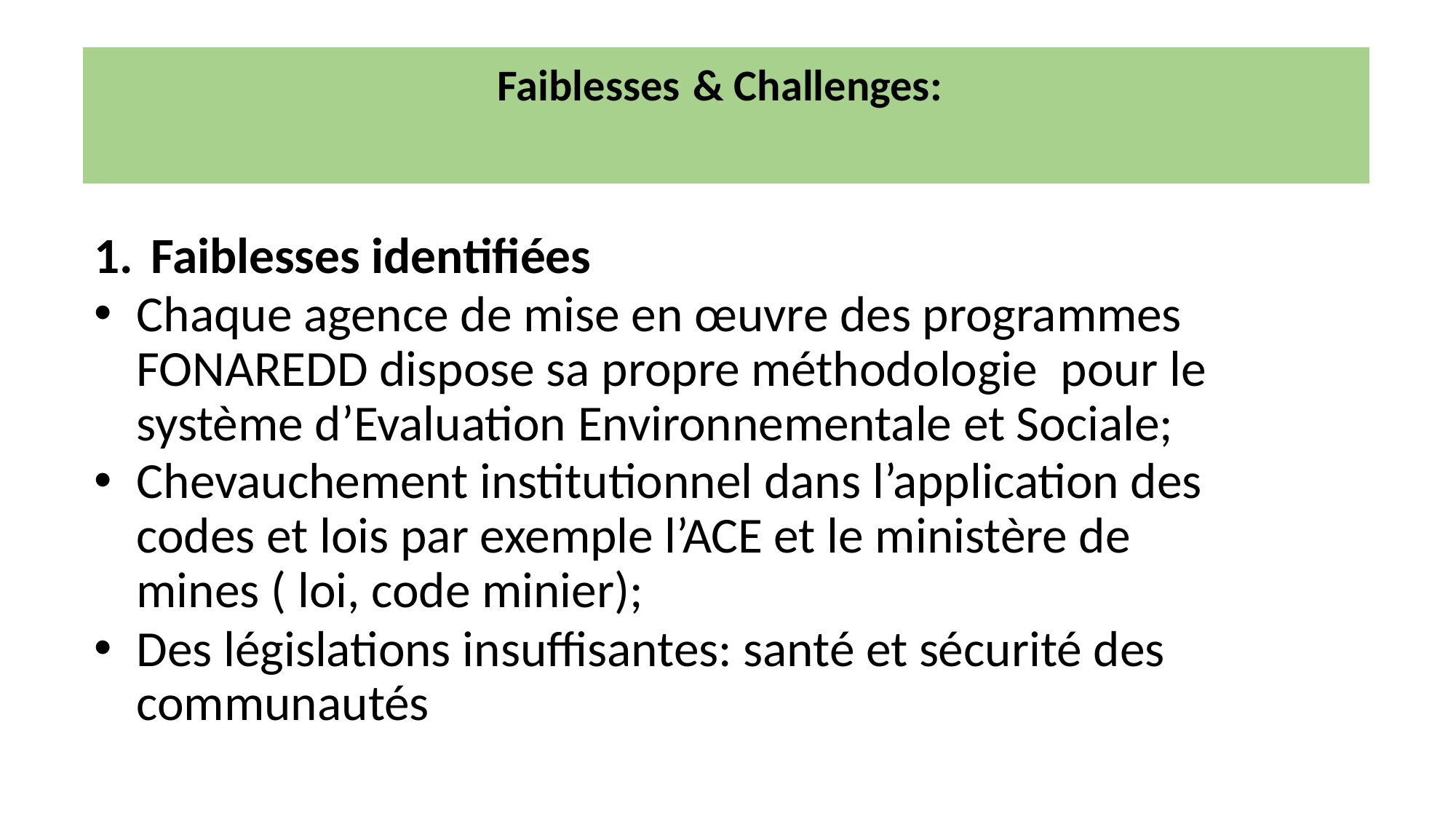

# Faiblesses & Challenges:
Faiblesses identifiées
Chaque agence de mise en œuvre des programmes FONAREDD dispose sa propre méthodologie  pour le système d’Evaluation Environnementale et Sociale;
Chevauchement institutionnel dans l’application des codes et lois par exemple l’ACE et le ministère de mines ( loi, code minier);
Des législations insuffisantes: santé et sécurité des communautés